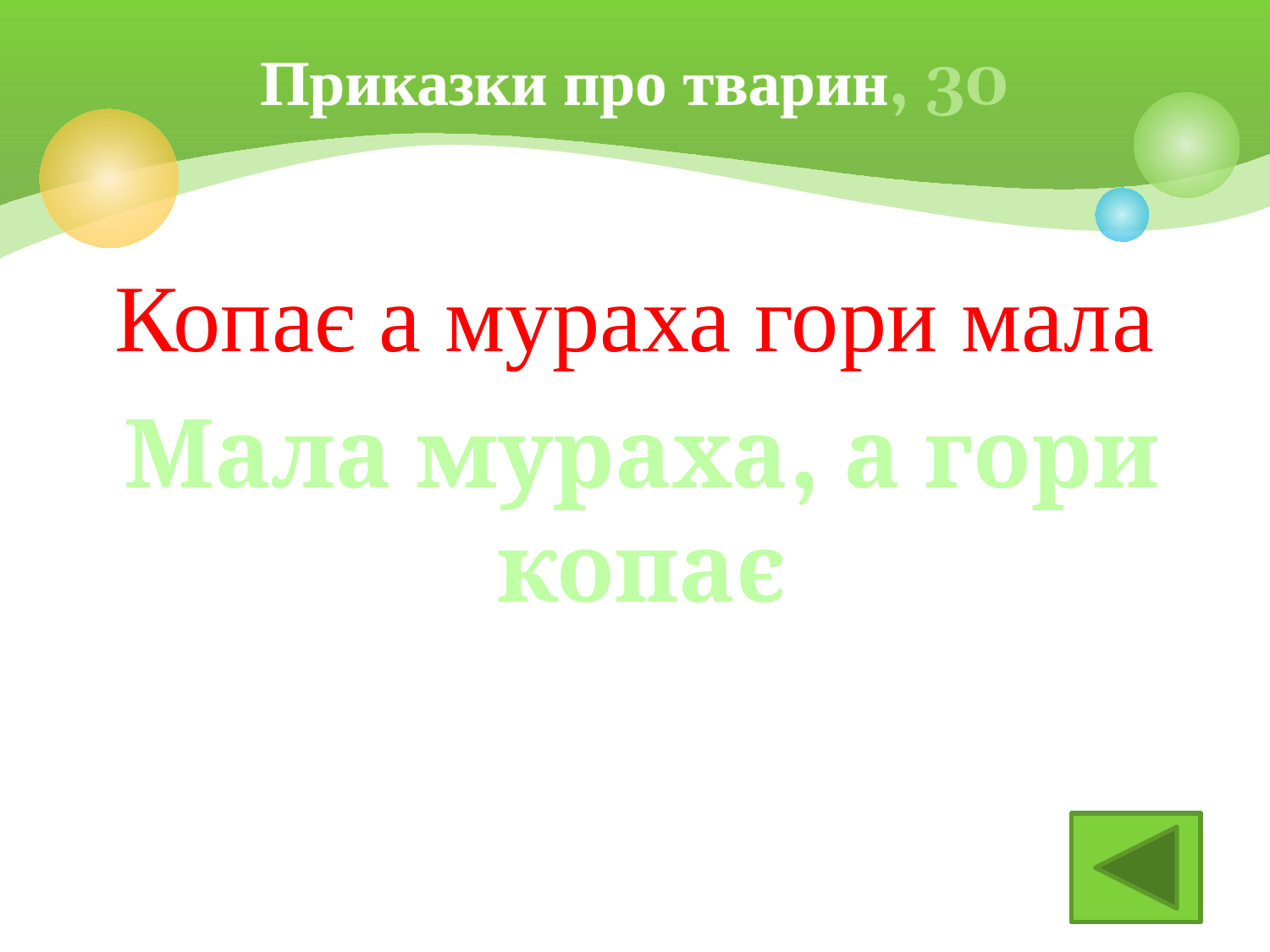

# Приказки про тварин, 30
Копає а мураха гори мала
Мала мураха, а гори копає